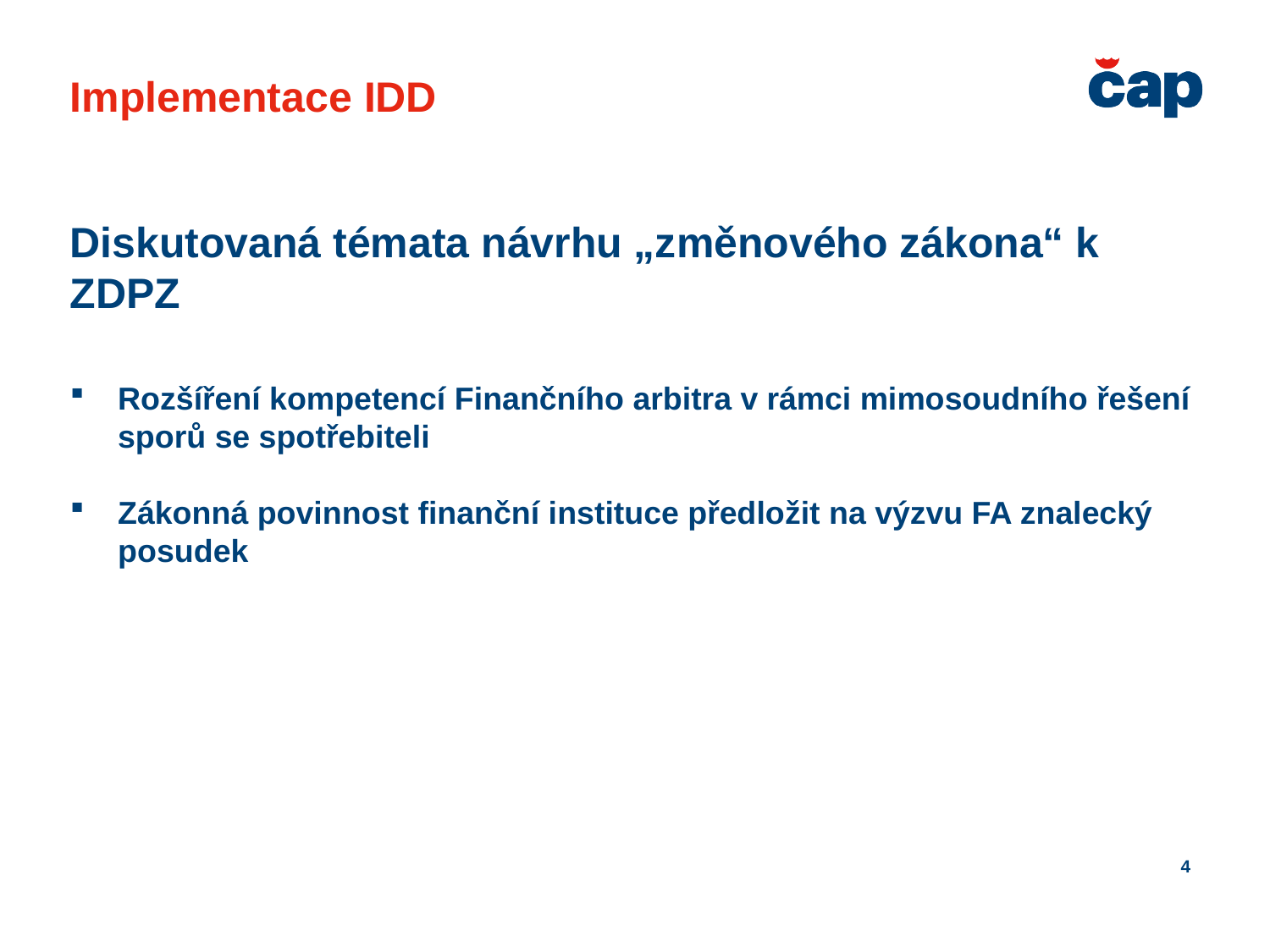

Implementace IDD
Diskutovaná témata návrhu „změnového zákona“ k ZDPZ

Rozšíření kompetencí Finančního arbitra v rámci mimosoudního řešení sporů se spotřebiteli

Zákonná povinnost finanční instituce předložit na výzvu FA znalecký posudek